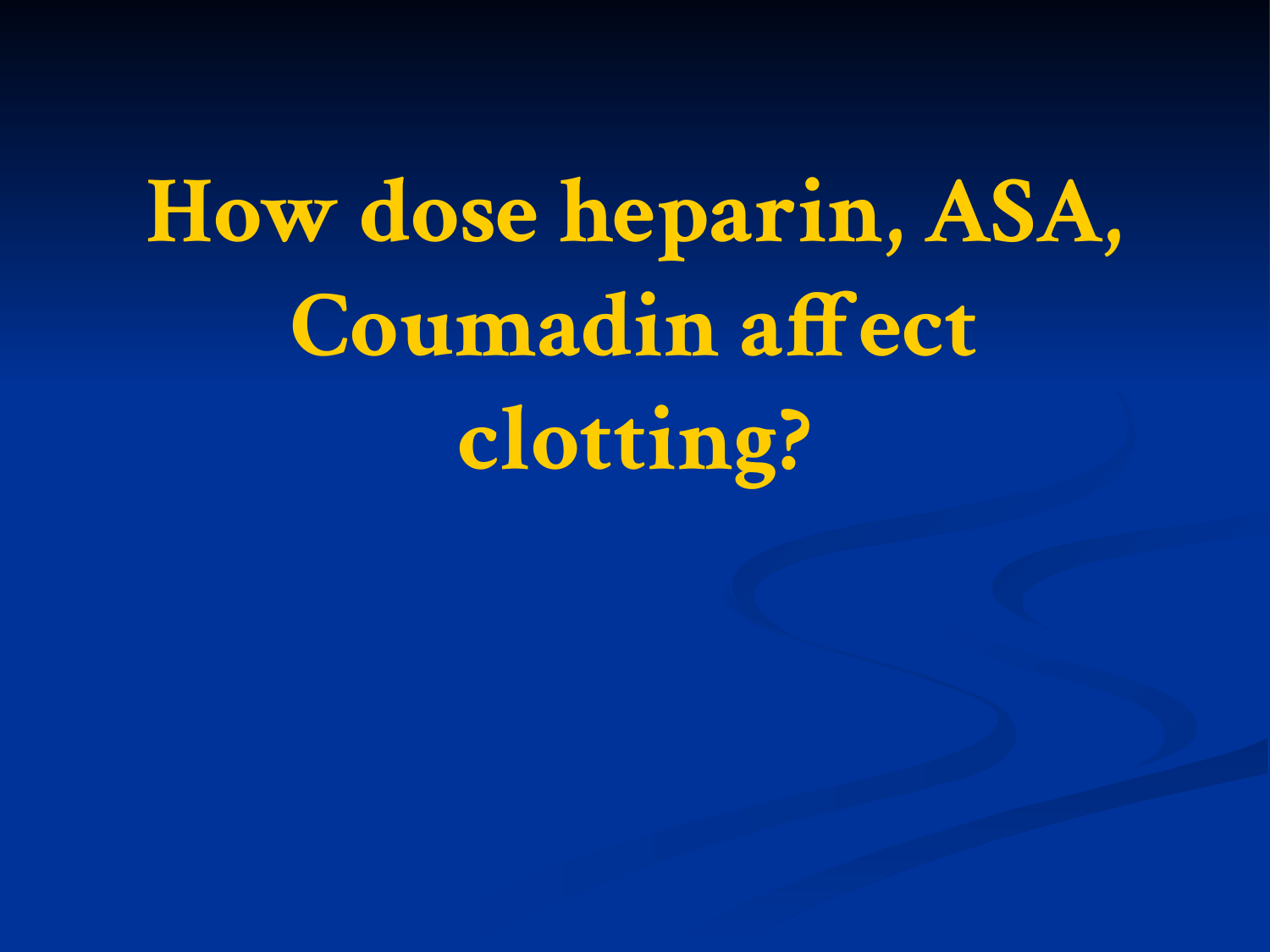

# How dose heparin, ASA, Coumadin affect clotting?